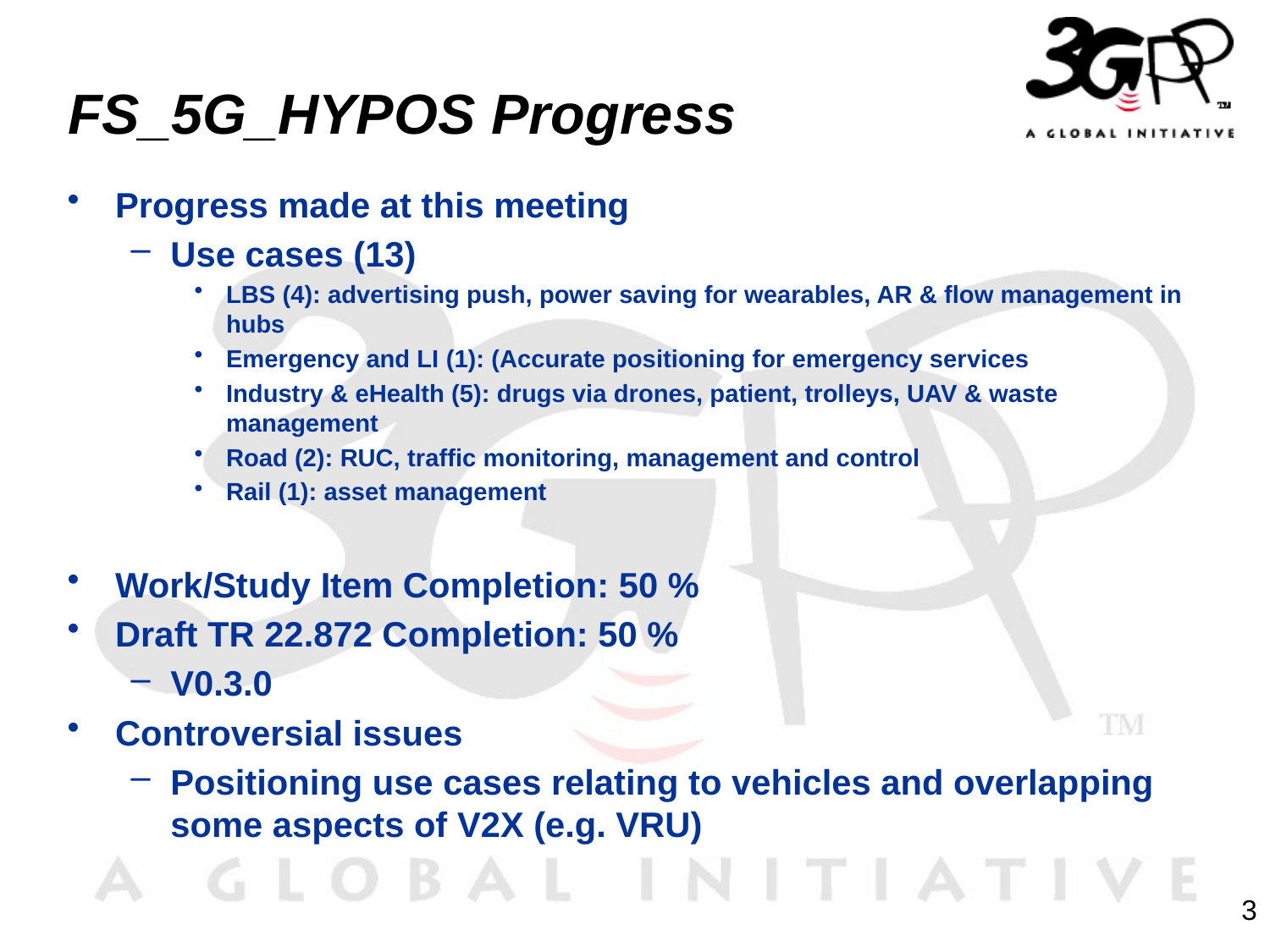

# FS_5G_HYPOS Progress
Progress made at this meeting
Use cases (13)
LBS (4): advertising push, power saving for wearables, AR & flow management in hubs
Emergency and LI (1): (Accurate positioning for emergency services
Industry & eHealth (5): drugs via drones, patient, trolleys, UAV & waste management
Road (2): RUC, traffic monitoring, management and control
Rail (1): asset management

Work/Study Item Completion: 50 %
Draft TR 22.872 Completion: 50 %
V0.3.0
Controversial issues
Positioning use cases relating to vehicles and overlapping some aspects of V2X (e.g. VRU)
3